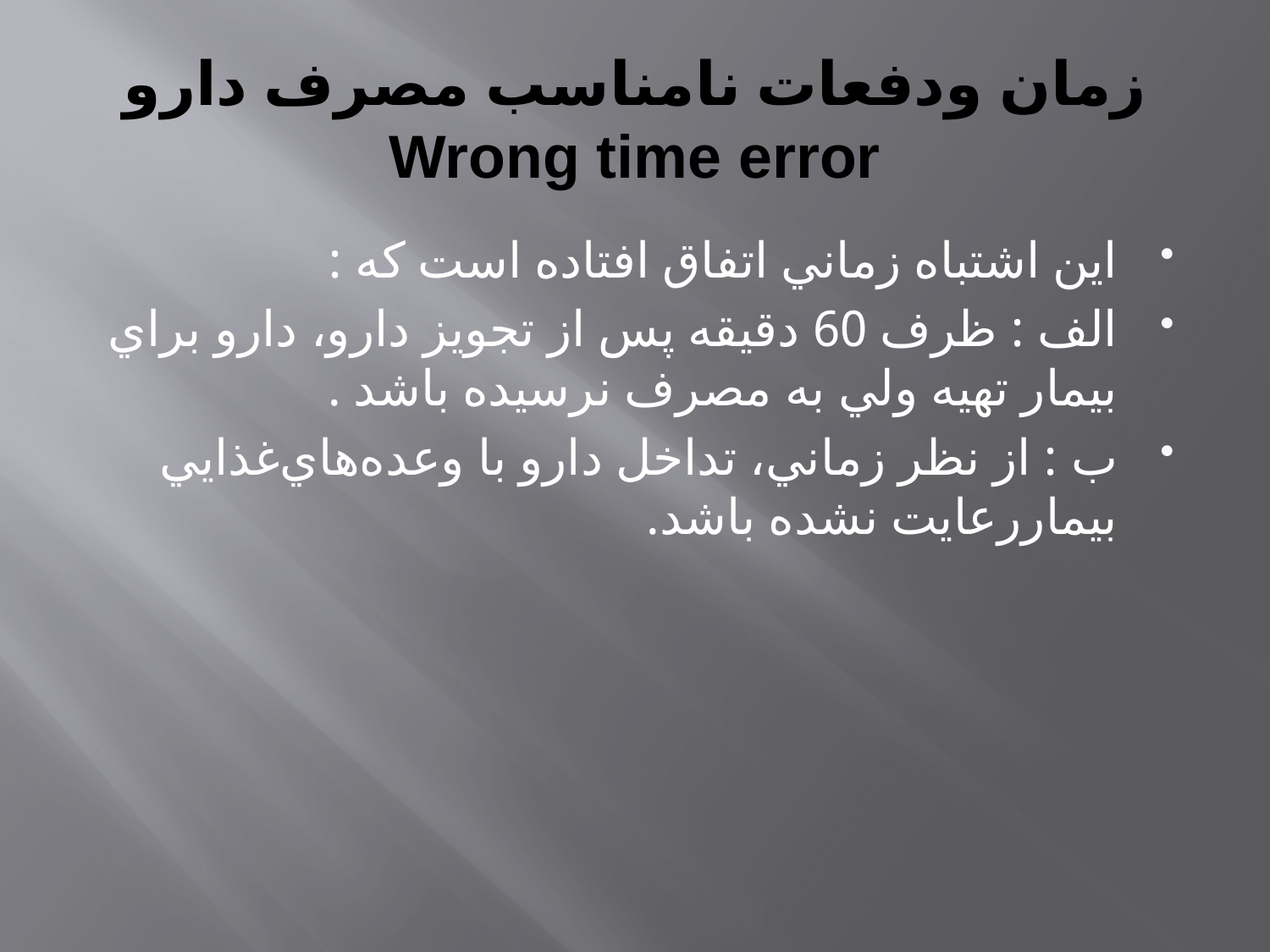

# زﻣﺎن ودﻓﻌﺎت ﻧﺎﻣﻨﺎﺳﺐ ﻣﺼﺮف دارو Wrong time error
اﻳﻦ اﺷﺘﺒﺎه زﻣﺎﻧﻲ اﺗﻔﺎق اﻓﺘﺎده اﺳﺖ ﻛﻪ :
الف : ﻇﺮف 60 دﻗﻴﻘﻪ ﭘﺲ از ﺗﺠﻮﻳﺰ دارو، دارو ﺑﺮاي ﺑﻴﻤﺎر ﺗﻬﻴﻪ وﻟﻲ ﺑﻪ ﻣﺼﺮف ﻧﺮﺳﻴﺪه ﺑﺎﺷﺪ .
ب : از ﻧﻈﺮ زﻣﺎﻧﻲ، ﺗﺪاﺧﻞ دارو ﺑﺎ وﻋﺪهﻫﺎيﻏﺬاﻳﻲ ﺑﻴﻤﺎررﻋﺎﻳﺖ ﻧﺸﺪه ﺑﺎﺷﺪ.